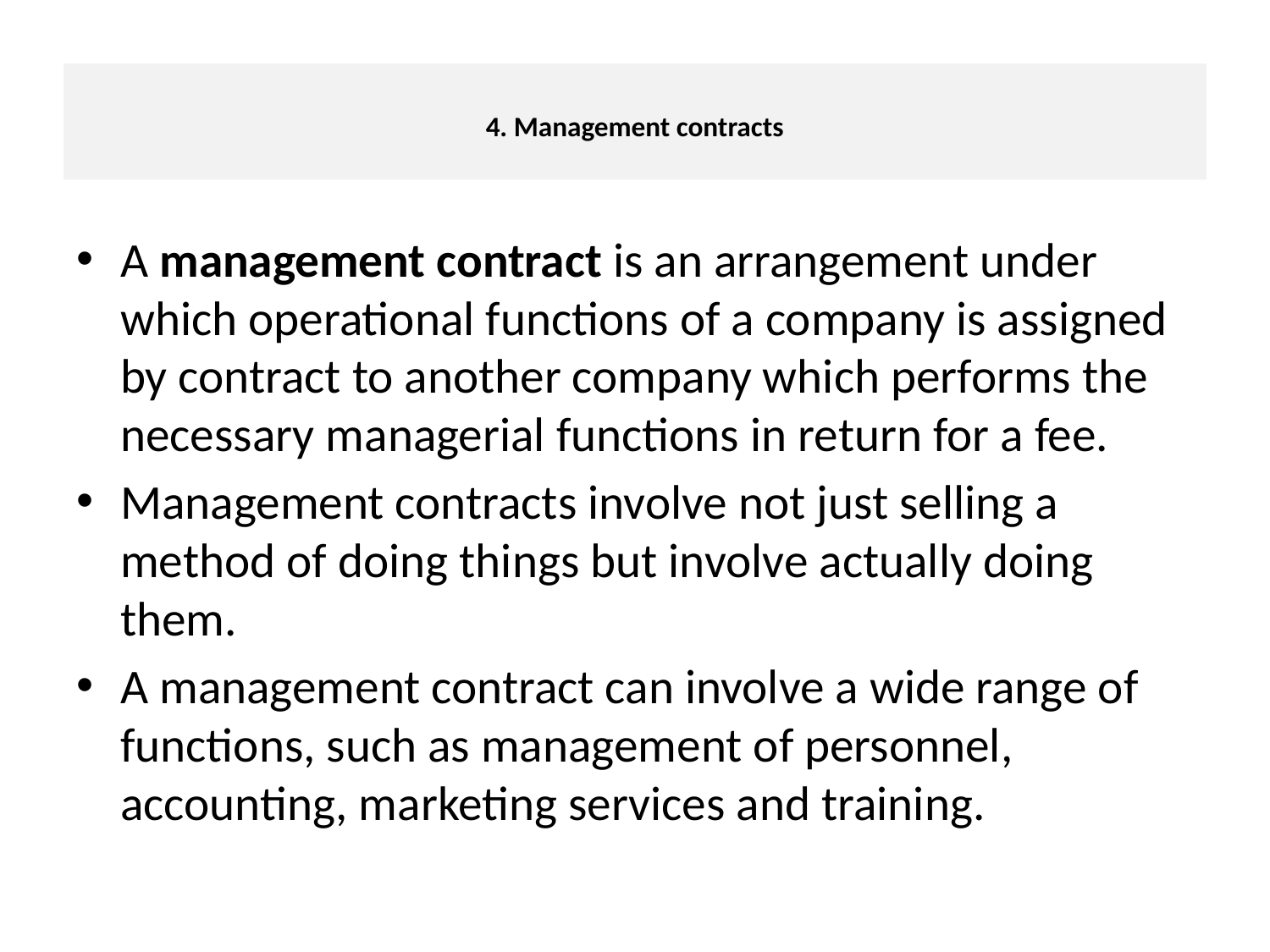

# 4. Management contracts
A management contract is an arrangement under which operational functions of a company is assigned by contract to another company which performs the necessary managerial functions in return for a fee.
Management contracts involve not just selling a method of doing things but involve actually doing them.
A management contract can involve a wide range of functions, such as management of personnel, accounting, marketing services and training.